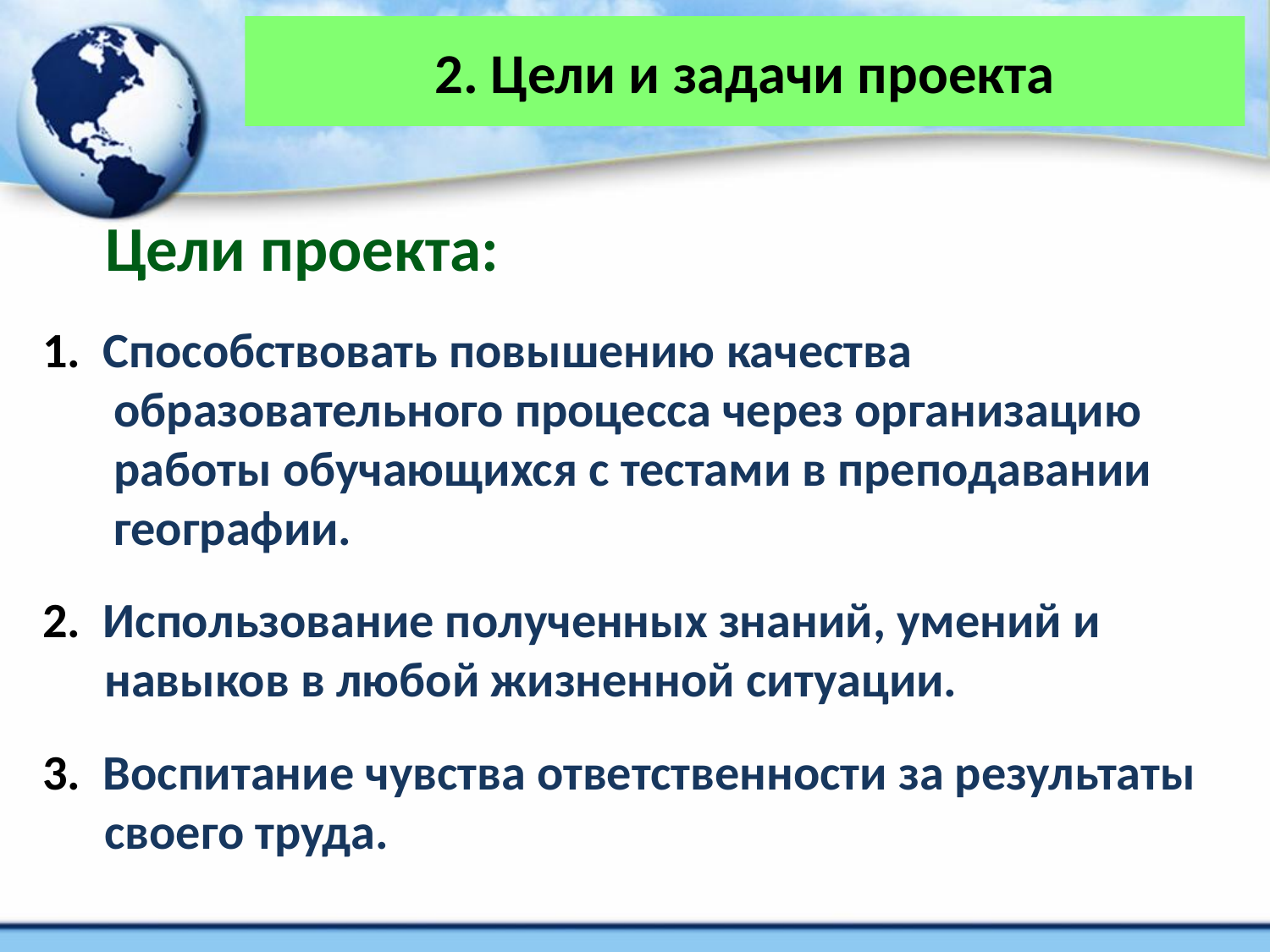

# 2. Цели и задачи проекта
Цели проекта:

1.  Способствовать повышению качества образовательного процесса через организацию работы обучающихся с тестами в преподавании географии.

2.  Использование полученных знаний, умений и навыков в любой жизненной ситуации.

3.  Воспитание чувства ответственности за результаты своего труда.